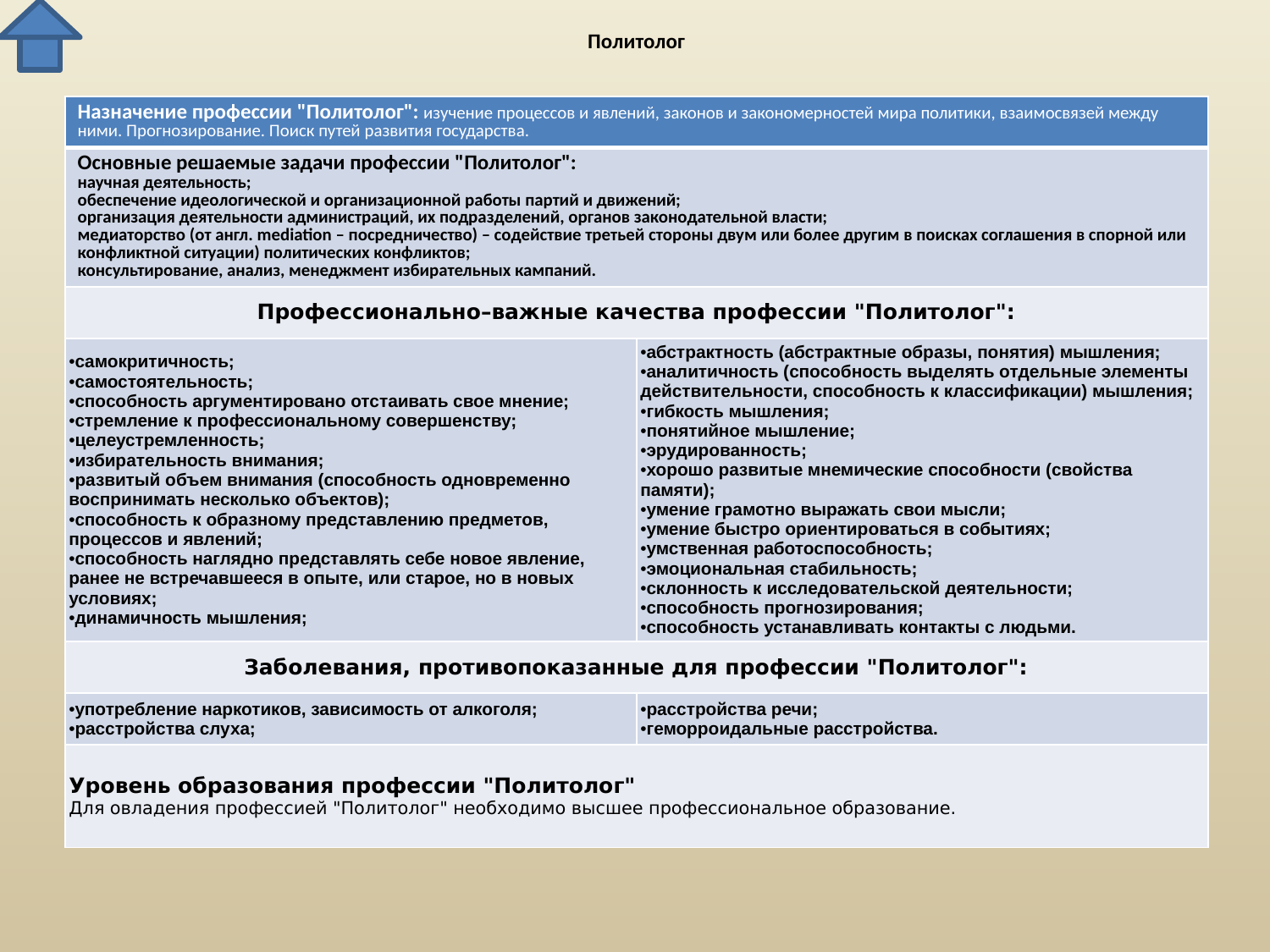

# Политолог
| Назначение профессии "Политолог": изучение процессов и явлений, законов и закономерностей мира политики, взаимосвязей между ними. Прогнозирование. Поиск путей развития государства. |  |
| --- | --- |
| Основные решаемые задачи профессии "Политолог": научная деятельность; обеспечение идеологической и организационной работы партий и движений; организация деятельности администраций, их подразделений, органов законодательной власти; медиаторство (от англ. mediation – посредничество) – содействие третьей стороны двум или более другим в поисках соглашения в спорной или конфликтной ситуации) политических конфликтов; консультирование, анализ, менеджмент избирательных кампаний. |  |
| Профессионально–важные качества профессии "Политолог": |  |
| самокритичность; самостоятельность; способность аргументировано отстаивать свое мнение; стремление к профессиональному совершенству; целеустремленность; избирательность внимания; развитый объем внимания (способность одновременно воспринимать несколько объектов); способность к образному представлению предметов, процессов и явлений; способность наглядно представлять себе новое явление, ранее не встречавшееся в опыте, или старое, но в новых условиях; динамичность мышления; | абстрактность (абстрактные образы, понятия) мышления; аналитичность (способность выделять отдельные элементы действительности, способность к классификации) мышления; гибкость мышления; понятийное мышление; эрудированность; хорошо развитые мнемические способности (свойства памяти); умение грамотно выражать свои мысли; умение быстро ориентироваться в событиях; умственная работоспособность; эмоциональная стабильность; склонность к исследовательской деятельности; способность прогнозирования; способность устанавливать контакты с людьми. |
| Заболевания, противопоказанные для профессии "Политолог": |  |
| употребление наркотиков, зависимость от алкоголя; расстройства слуха; | расстройства речи; геморроидальные расстройства. |
| Уровень образования профессии "Политолог" Для овладения профессией "Политолог" необходимо высшее профессиональное образование. |  |